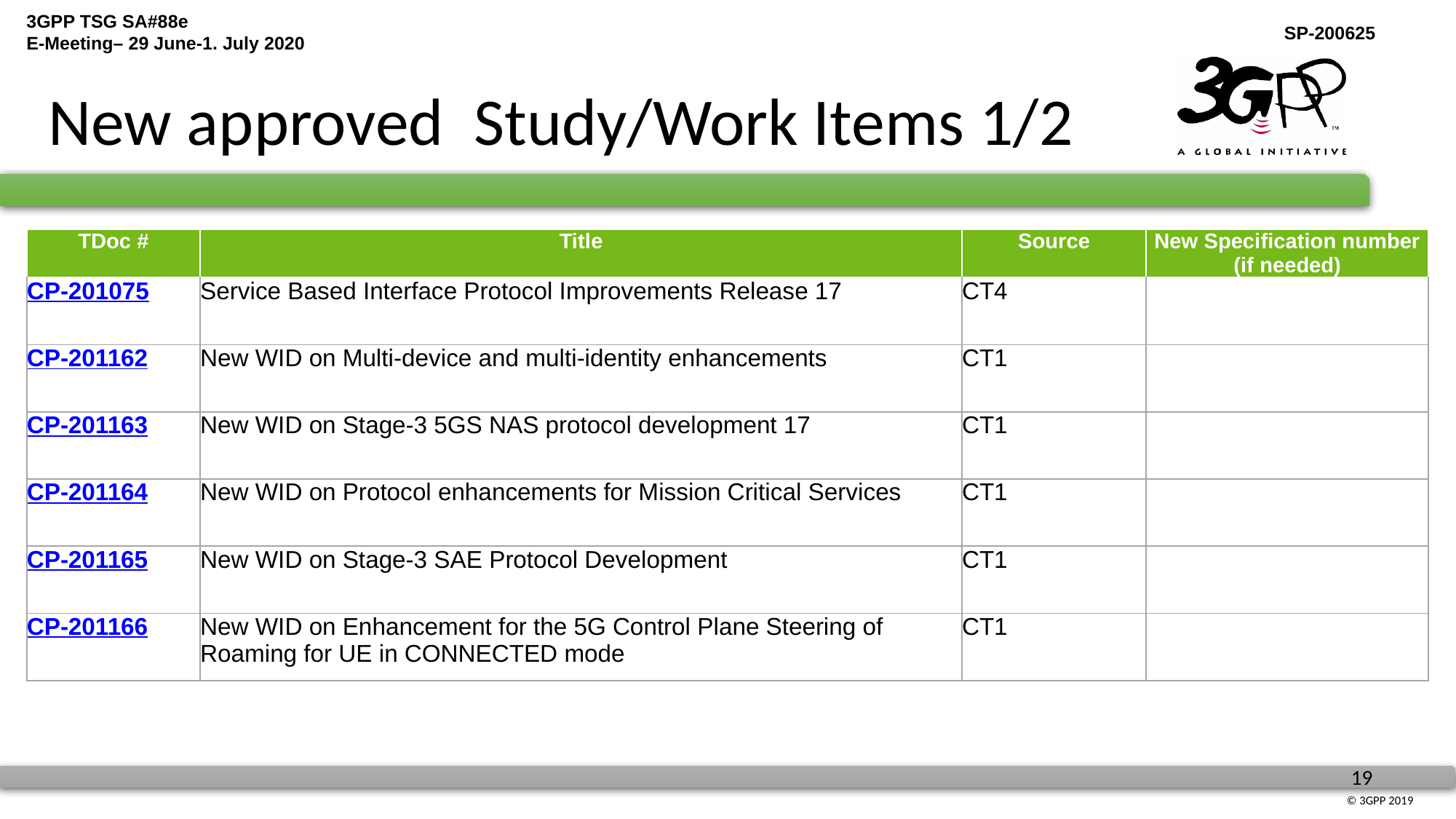

# New approved  Study/Work Items 1/2
| TDoc # | Title | Source | New Specification number (if needed) |
| --- | --- | --- | --- |
| CP-201075 | Service Based Interface Protocol Improvements Release 17 | CT4 |  |
| CP-201162 | New WID on Multi-device and multi-identity enhancements | CT1 |  |
| CP-201163 | New WID on Stage-3 5GS NAS protocol development 17 | CT1 |  |
| CP-201164 | New WID on Protocol enhancements for Mission Critical Services | CT1 |  |
| CP-201165 | New WID on Stage-3 SAE Protocol Development | CT1 |  |
| CP-201166 | New WID on Enhancement for the 5G Control Plane Steering of Roaming for UE in CONNECTED mode | CT1 |  |